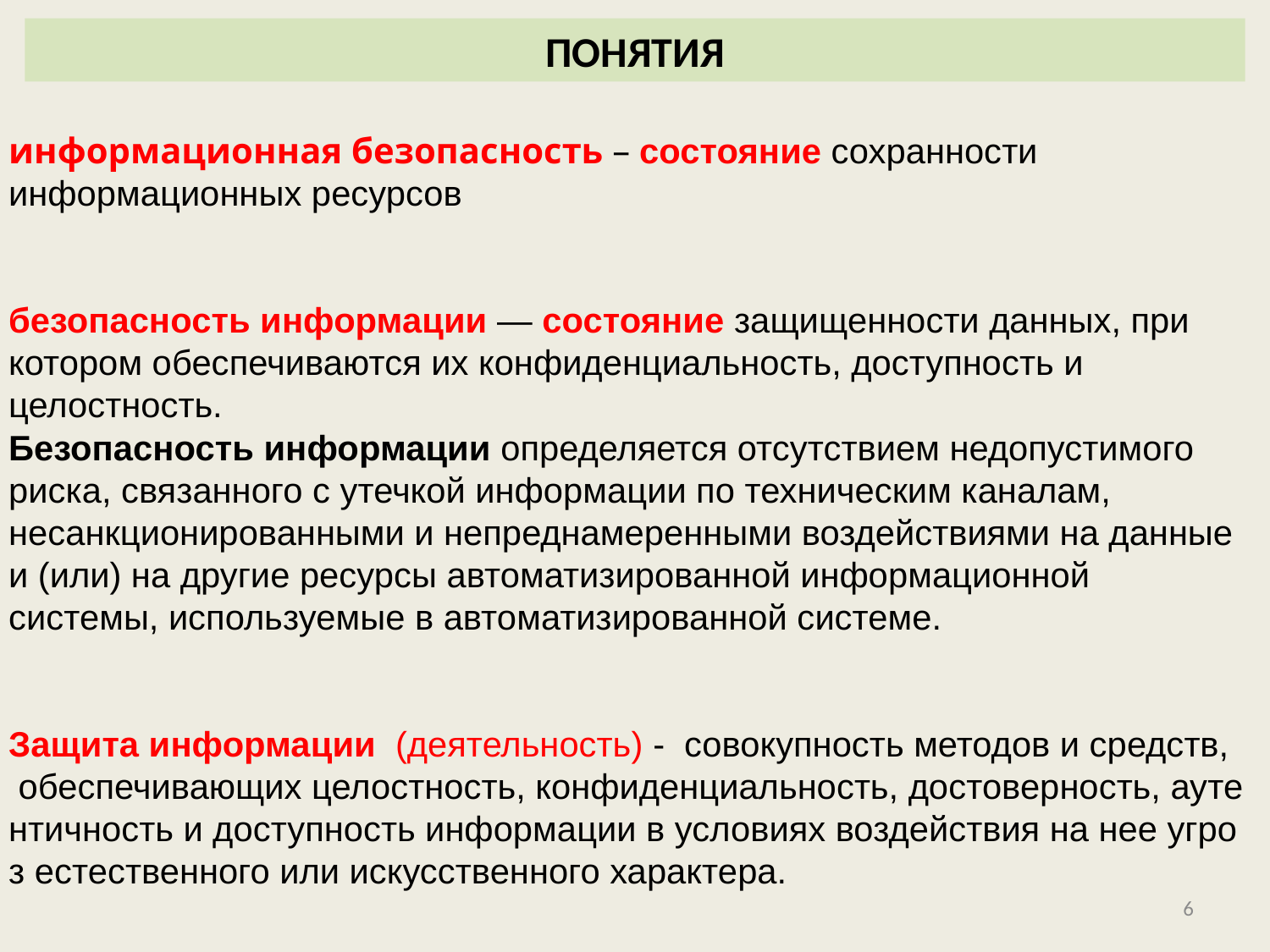

ПОНЯТИЯ
информационная безопасность – состояние сохранности информационных ресурсов

безопасность информации — состояние защищенности данных, при котором обеспечиваются их конфиденциальность, доступность и целостность.
Безопасность информации определяется отсутствием недопустимого риска, связанного с утечкой информации по техническим каналам, несанкционированными и непреднамеренными воздействиями на данные и (или) на другие ресурсы автоматизированной информационной системы, используемые в автоматизированной системе.

Защита информации  (деятельность) -  совокупность методов и средств,
 обеспечивающих целостность, конфиденциальность, достоверность, аутентичность и доступность информации в условиях воздействия на нее угроз естественного или искусственного характера.
6